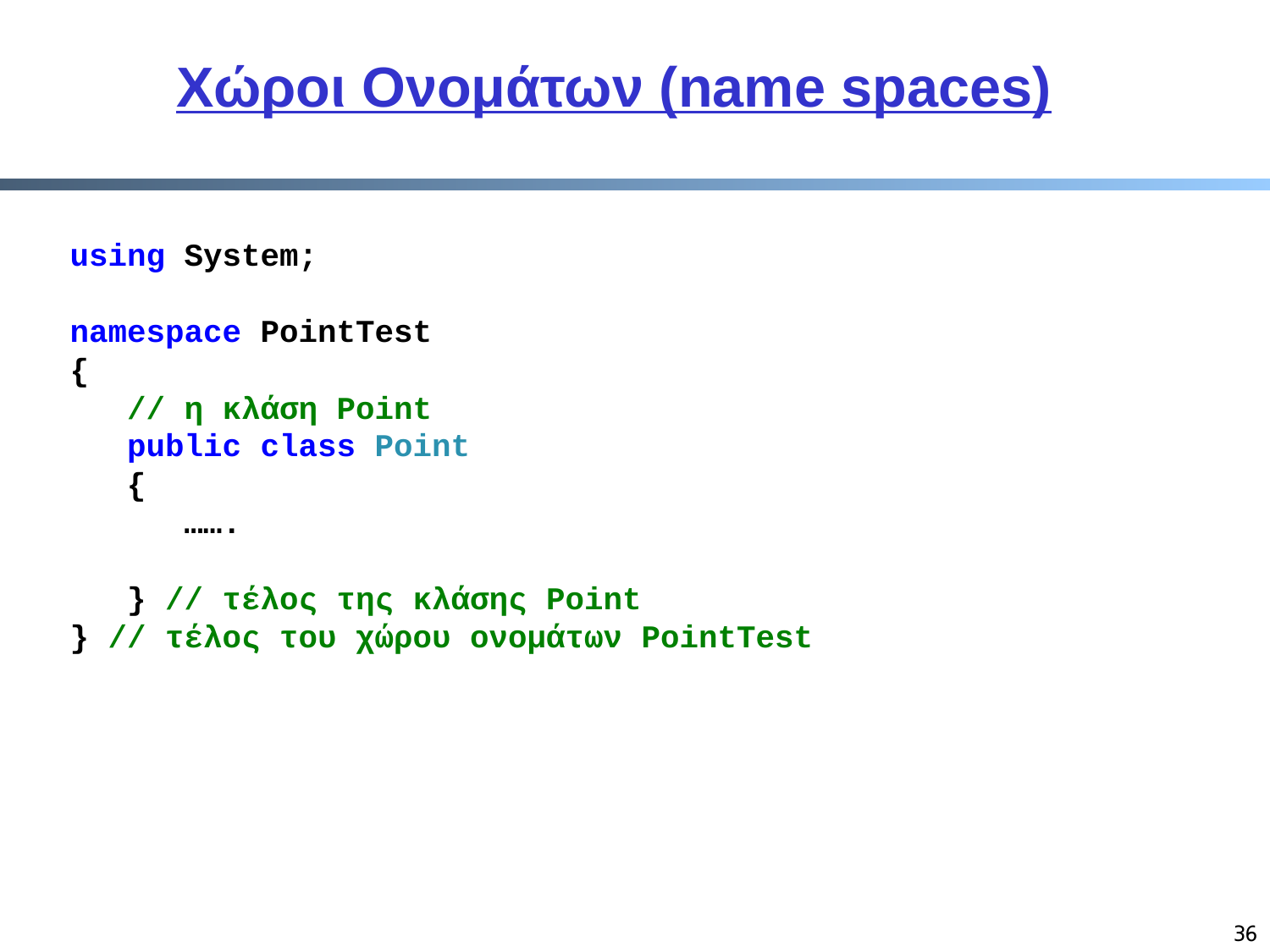

# Χώροι Ονομάτων (name spaces)
Code Snippet
   using System;
   namespace PointTest
   {
      // η κλάση Point
      public class Point
      {
         …….
Code Snippet
      } // τέλος της κλάσης Point
   } // τέλος του χώρου ονομάτων PointTest

36